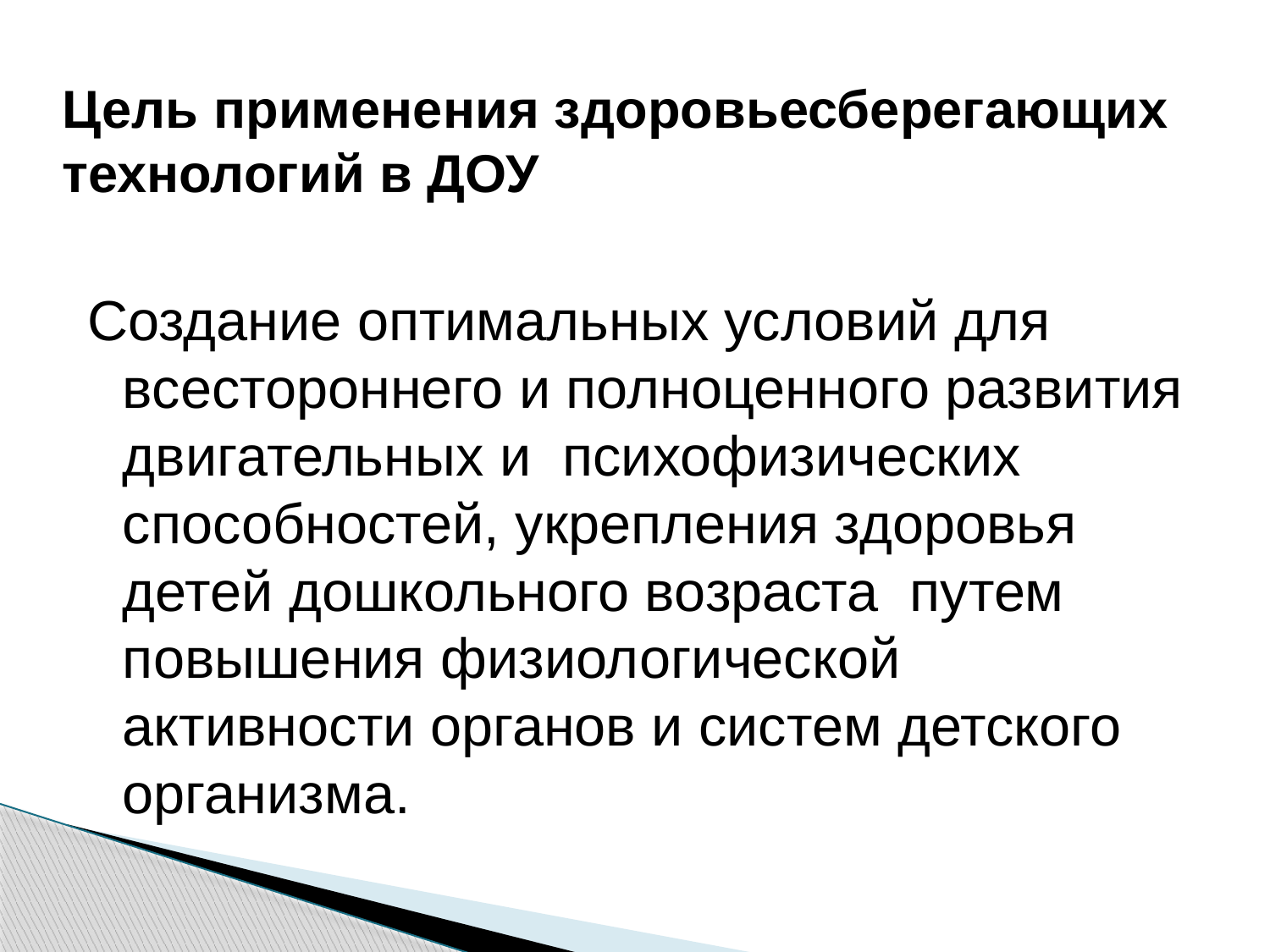

# Цель применения здоровьесберегающих технологий в ДОУ
Создание оптимальных условий для всестороннего и полноценного развития двигательных и  психофизических способностей, укрепления здоровья детей дошкольного возраста  путем повышения физиологической активности органов и систем детского организма.